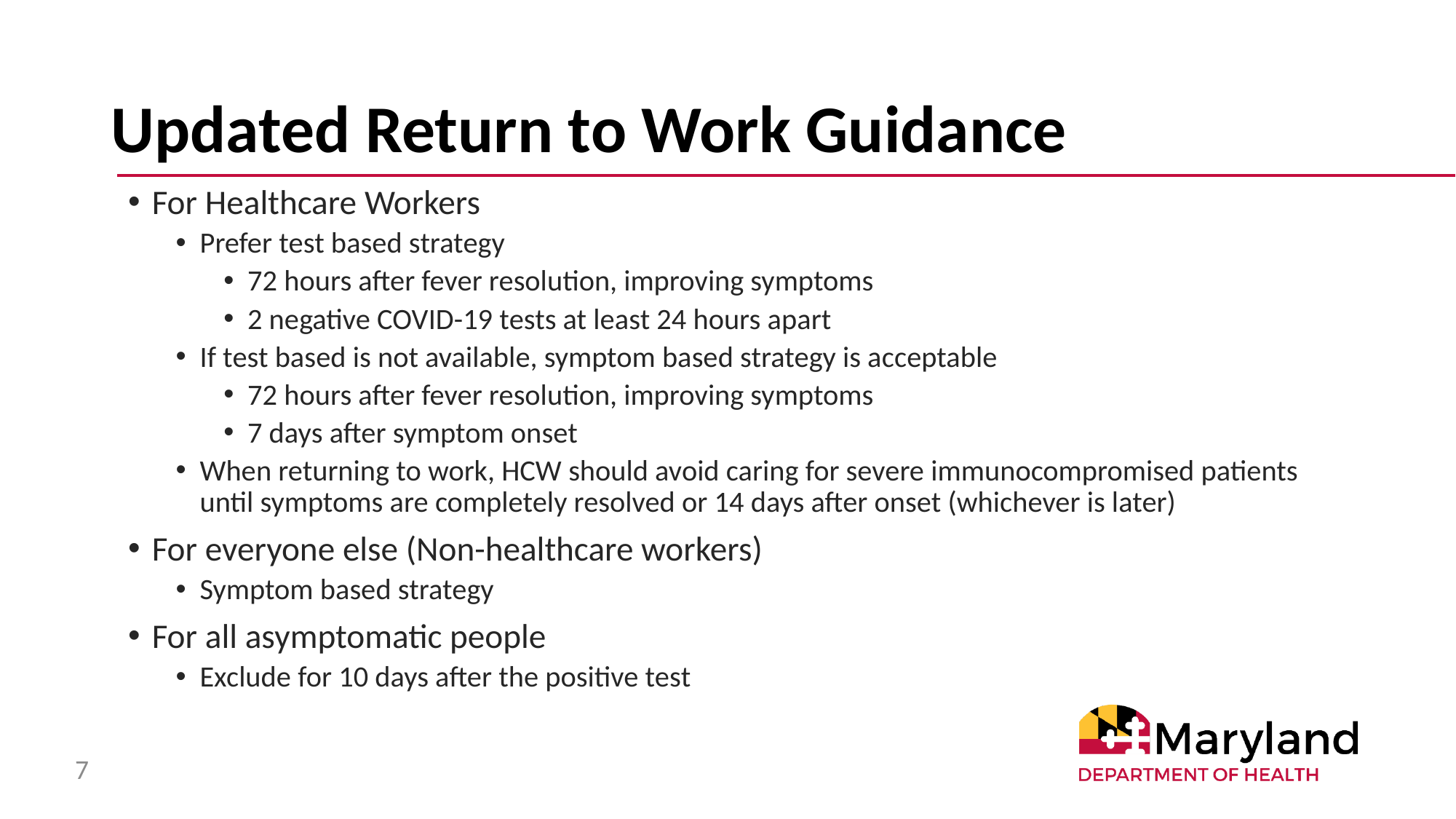

# Updated Return to Work Guidance
For Healthcare Workers
Prefer test based strategy
72 hours after fever resolution, improving symptoms
2 negative COVID-19 tests at least 24 hours apart
If test based is not available, symptom based strategy is acceptable
72 hours after fever resolution, improving symptoms
7 days after symptom onset
When returning to work, HCW should avoid caring for severe immunocompromised patients until symptoms are completely resolved or 14 days after onset (whichever is later)
For everyone else (Non-healthcare workers)
Symptom based strategy
For all asymptomatic people
Exclude for 10 days after the positive test

7